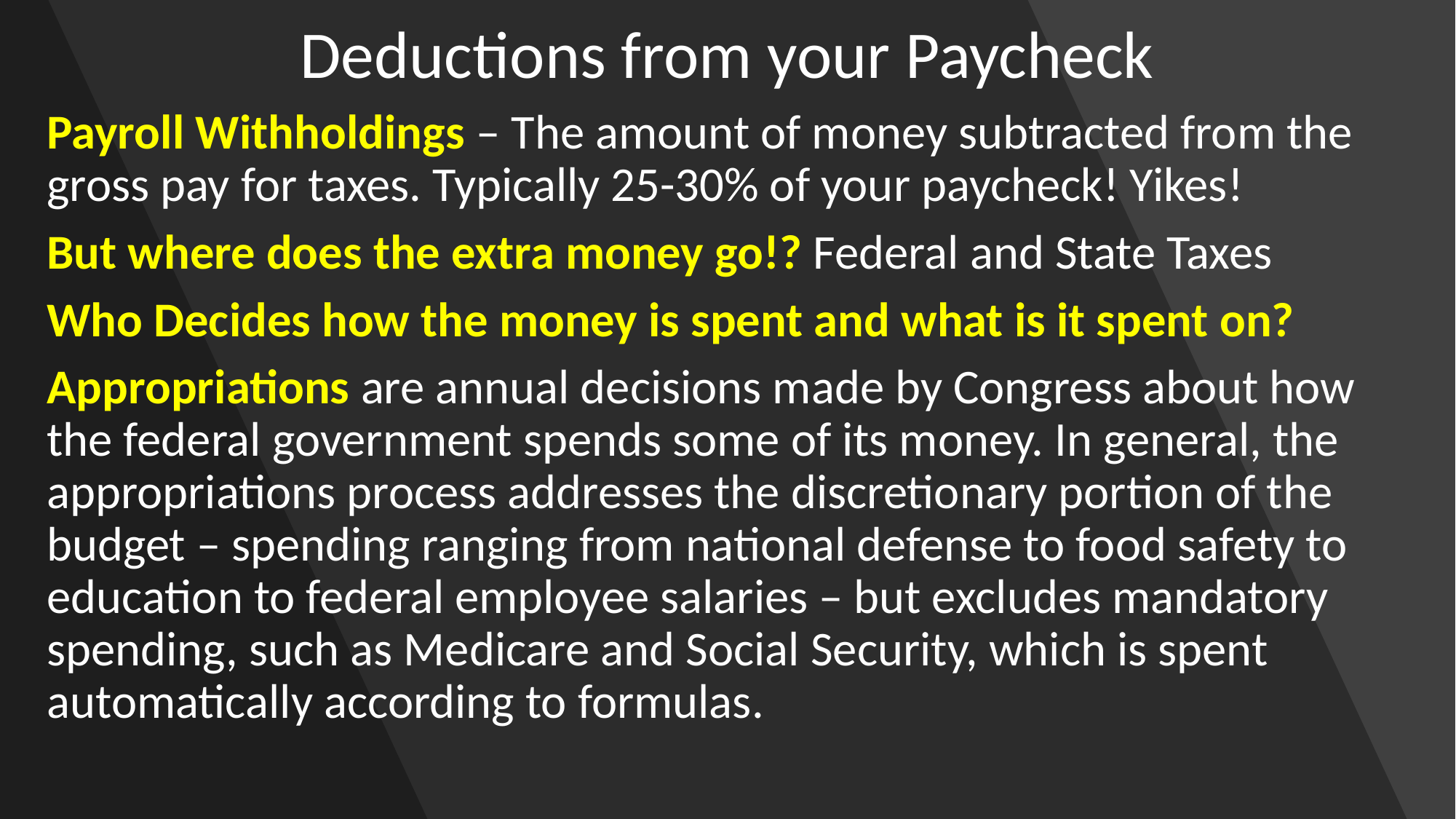

# Deductions from your Paycheck
Payroll Withholdings – The amount of money subtracted from the gross pay for taxes. Typically 25-30% of your paycheck! Yikes!
But where does the extra money go!? Federal and State Taxes
Who Decides how the money is spent and what is it spent on?
Appropriations are annual decisions made by Congress about how the federal government spends some of its money. In general, the appropriations process addresses the discretionary portion of the budget – spending ranging from national defense to food safety to education to federal employee salaries – but excludes mandatory spending, such as Medicare and Social Security, which is spent automatically according to formulas.